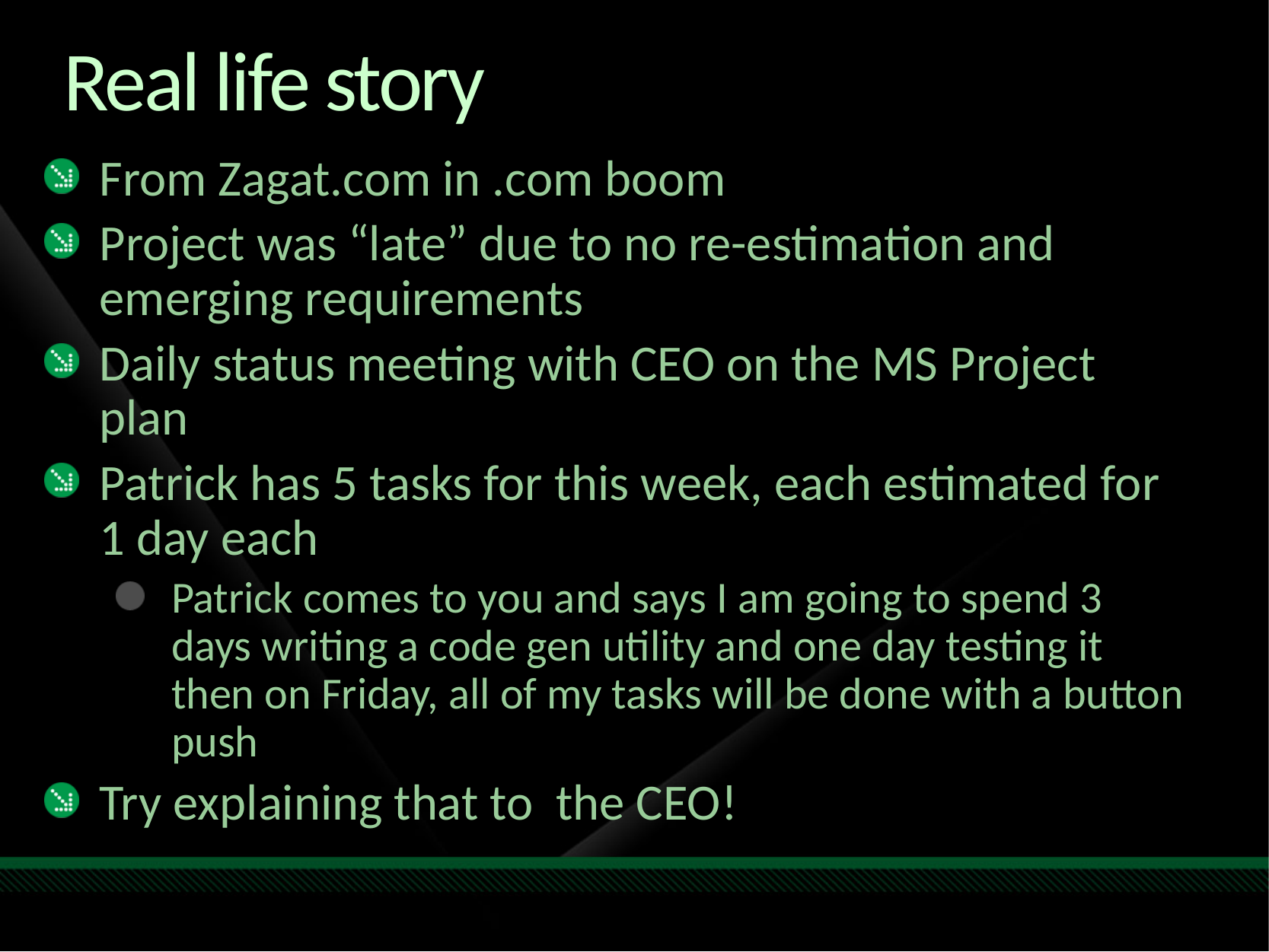

# Real life story
From Zagat.com in .com boom
Project was “late” due to no re-estimation and emerging requirements
Daily status meeting with CEO on the MS Project plan
Patrick has 5 tasks for this week, each estimated for 1 day each
Patrick comes to you and says I am going to spend 3 days writing a code gen utility and one day testing it then on Friday, all of my tasks will be done with a button push
Try explaining that to  the CEO!